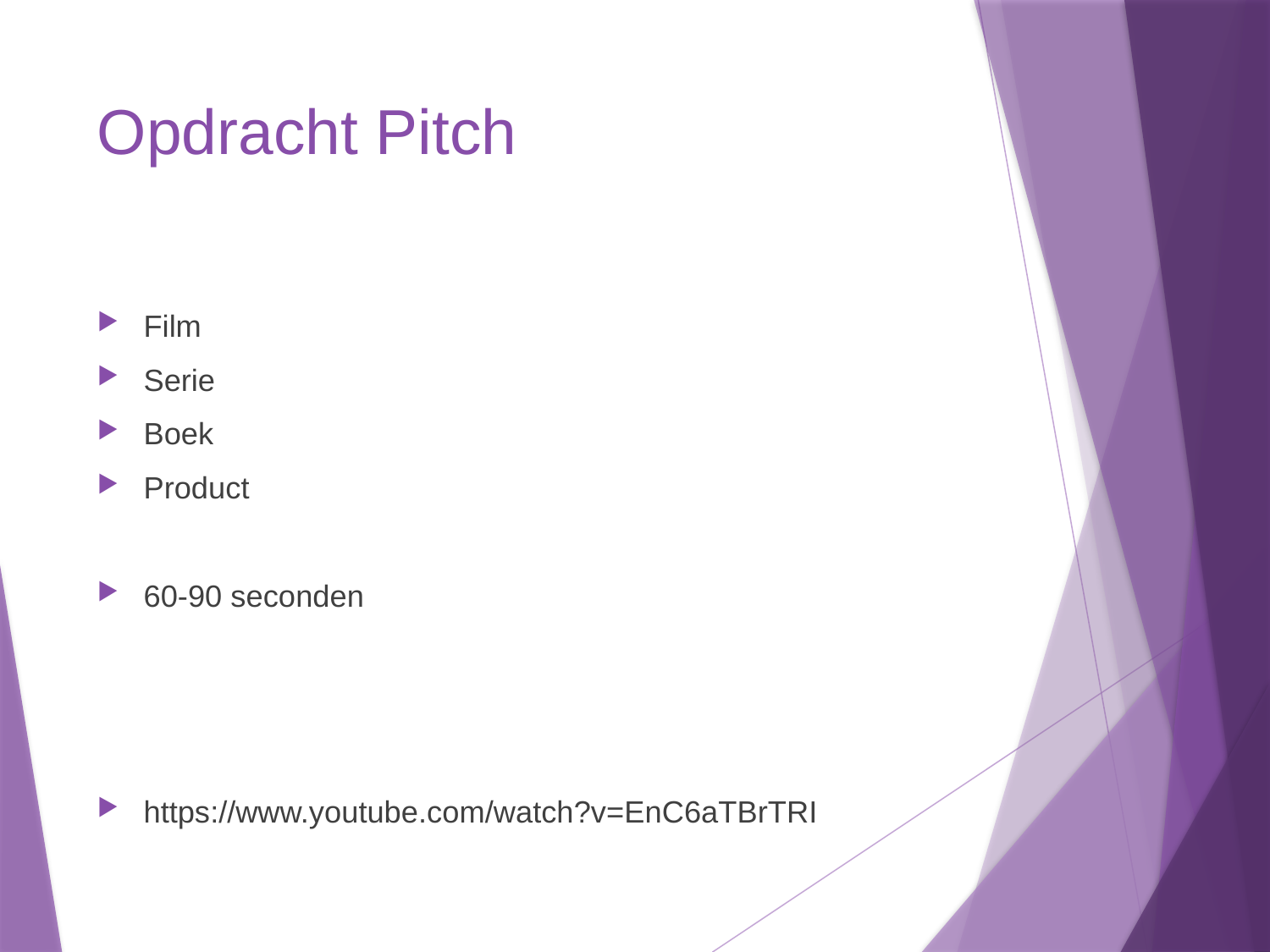

# Opdracht Pitch
Film
Serie
Boek
Product

60-90 seconden

https://www.youtube.com/watch?v=EnC6aTBrTRI